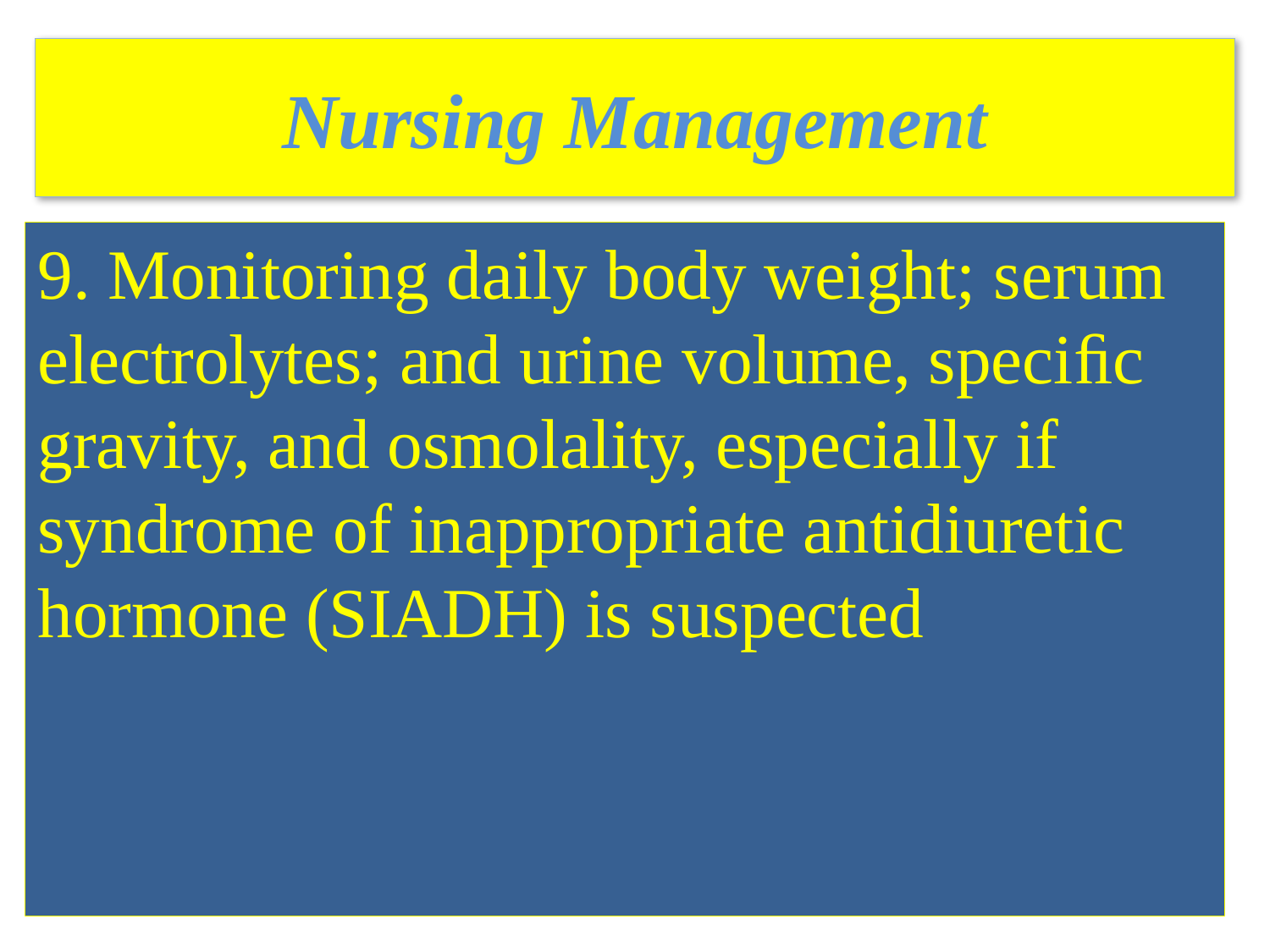

# Nursing Management
9. Monitoring daily body weight; serum electrolytes; and urine volume, speciﬁc gravity, and osmolality, especially if syndrome of inappropriate antidiuretic hormone (SIADH) is suspected